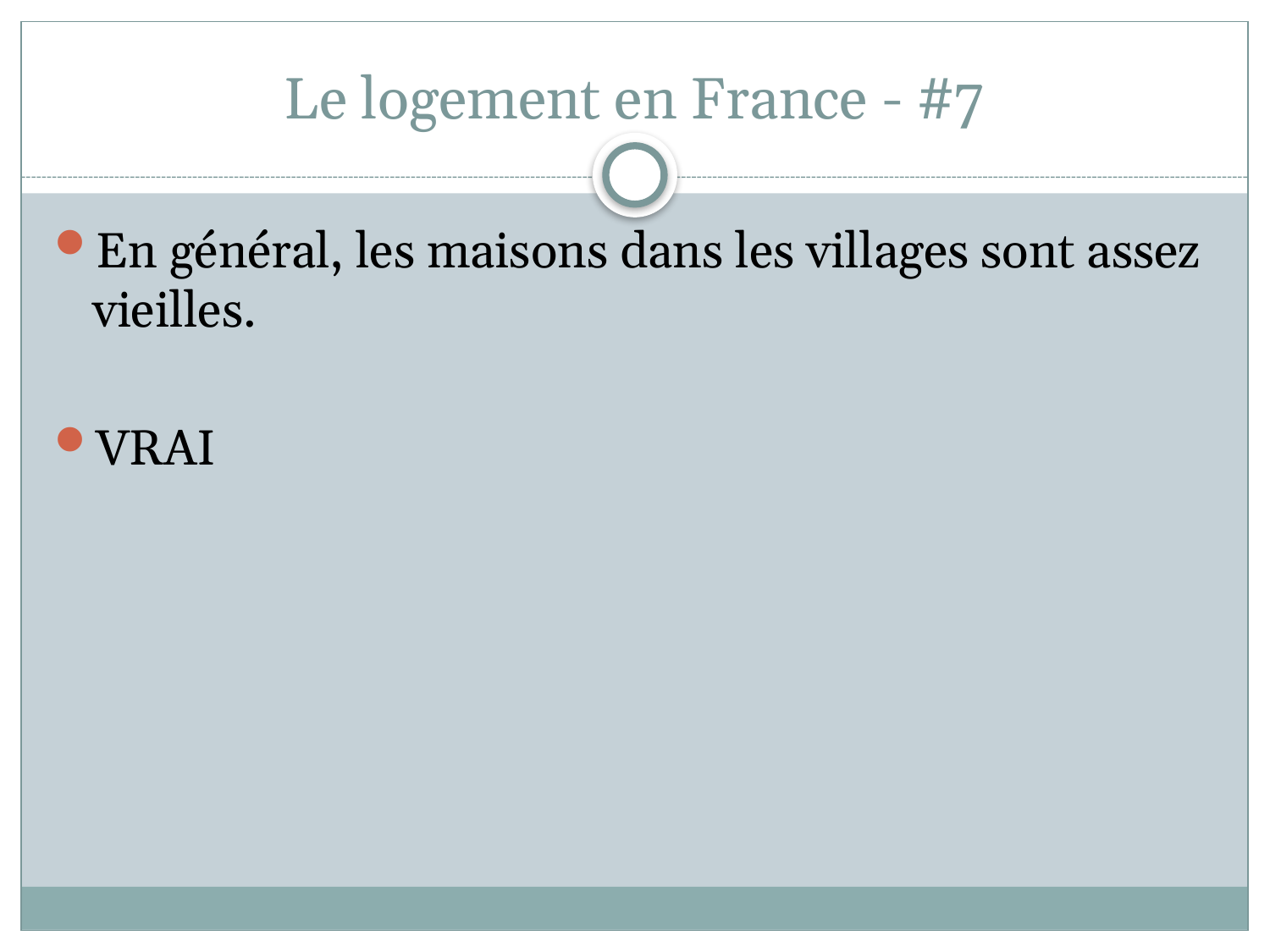

# Le logement en France - #7
En général, les maisons dans les villages sont assez vieilles.

VRAI